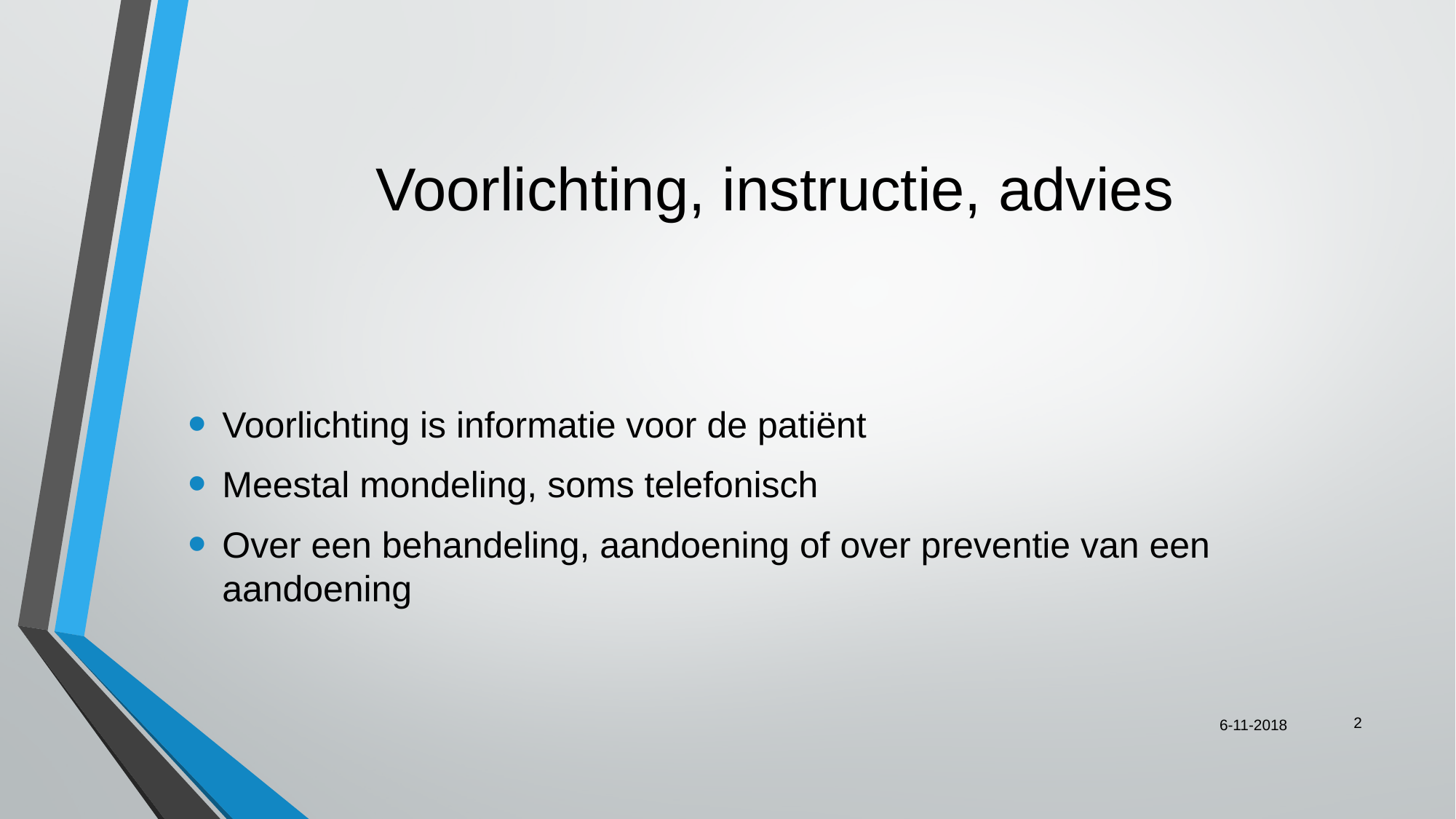

# Voorlichting, instructie, advies
Voorlichting is informatie voor de patiënt
Meestal mondeling, soms telefonisch
Over een behandeling, aandoening of over preventie van een aandoening
2
6-11-2018